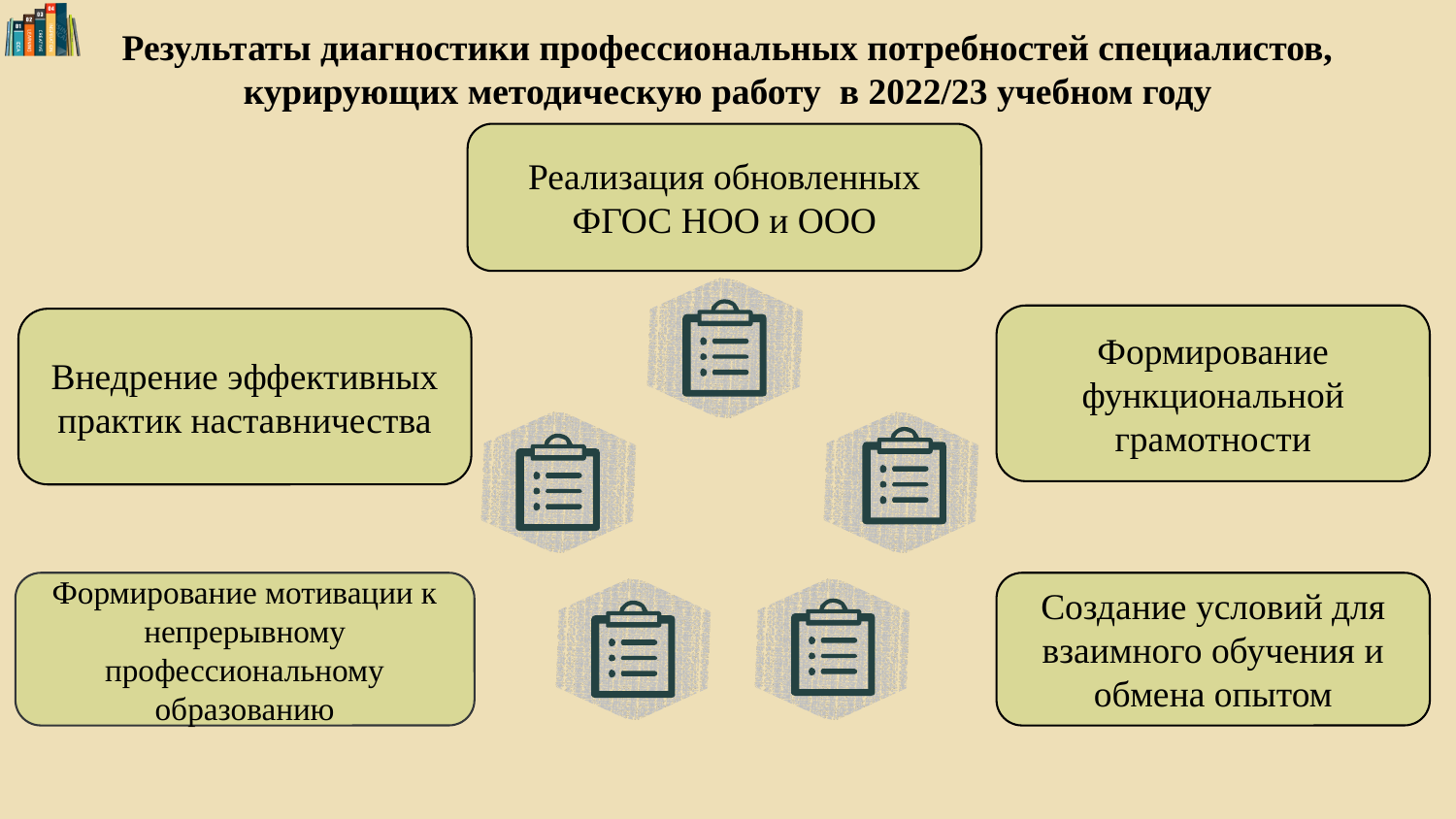

Результаты диагностики профессиональных потребностей специалистов, курирующих методическую работу  в 2022/23 учебном году
Реализация обновленных ФГОС НОО и ООО

Формирование функциональной грамотности
Внедрение эффективных практик наставничества

Формирование мотивации к непрерывному профессиональному образованию
Создание условий для взаимного обучения и обмена опытом